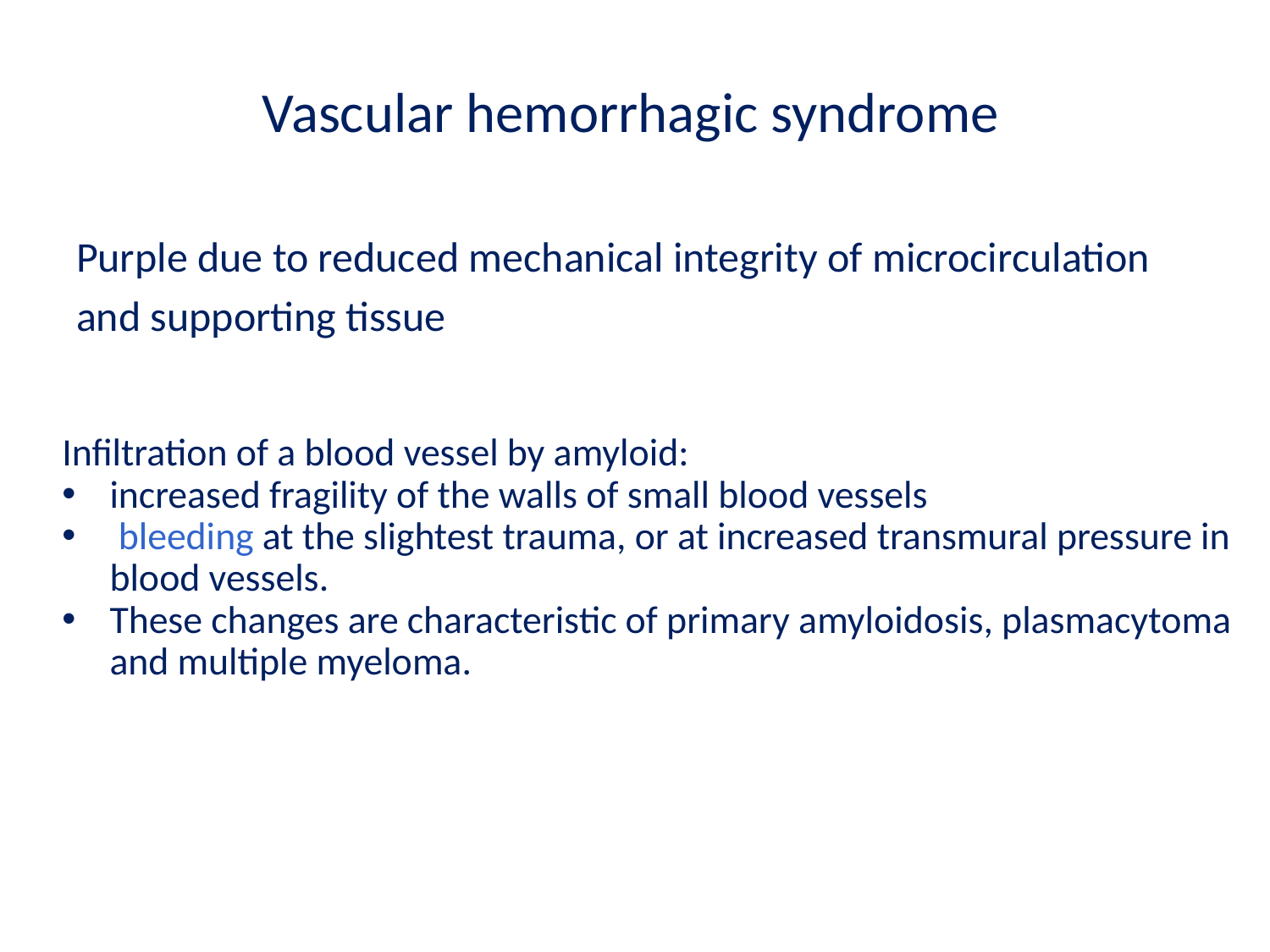

# Vascular hemorrhagic syndrome

Purple due to reduced mechanical integrity of microcirculation
and supporting tissue

Infiltration of a blood vessel by amyloid:
increased fragility of the walls of small blood vessels
 bleeding at the slightest trauma, or at increased transmural pressure in blood vessels.
These changes are characteristic of primary amyloidosis, plasmacytoma and multiple myeloma.